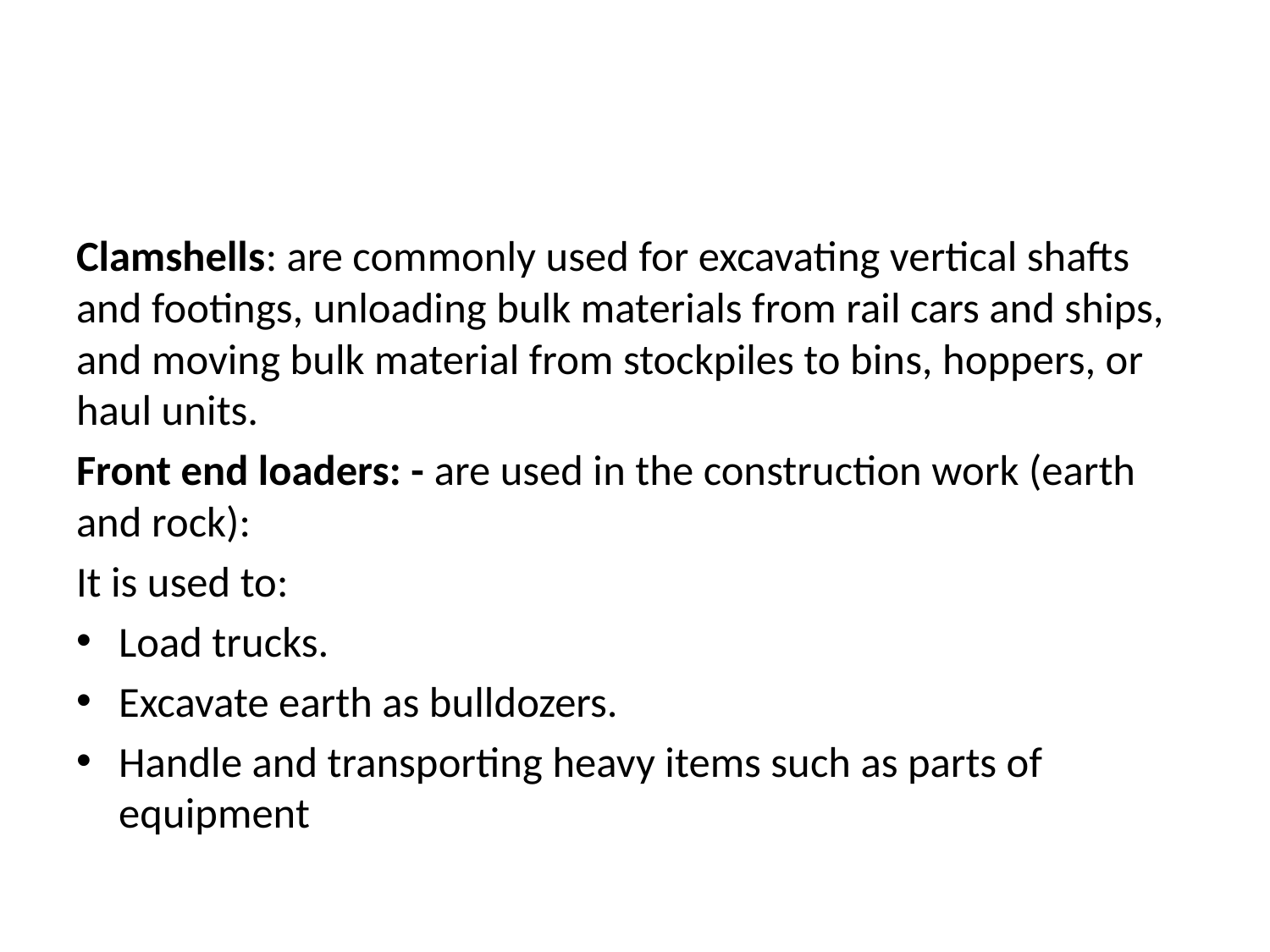

#
Clamshells: are commonly used for excavating vertical shafts and footings, unloading bulk materials from rail cars and ships, and moving bulk material from stockpiles to bins, hoppers, or haul units.
Front end loaders: - are used in the construction work (earth and rock):
It is used to:
Load trucks.
Excavate earth as bulldozers.
Handle and transporting heavy items such as parts of equipment